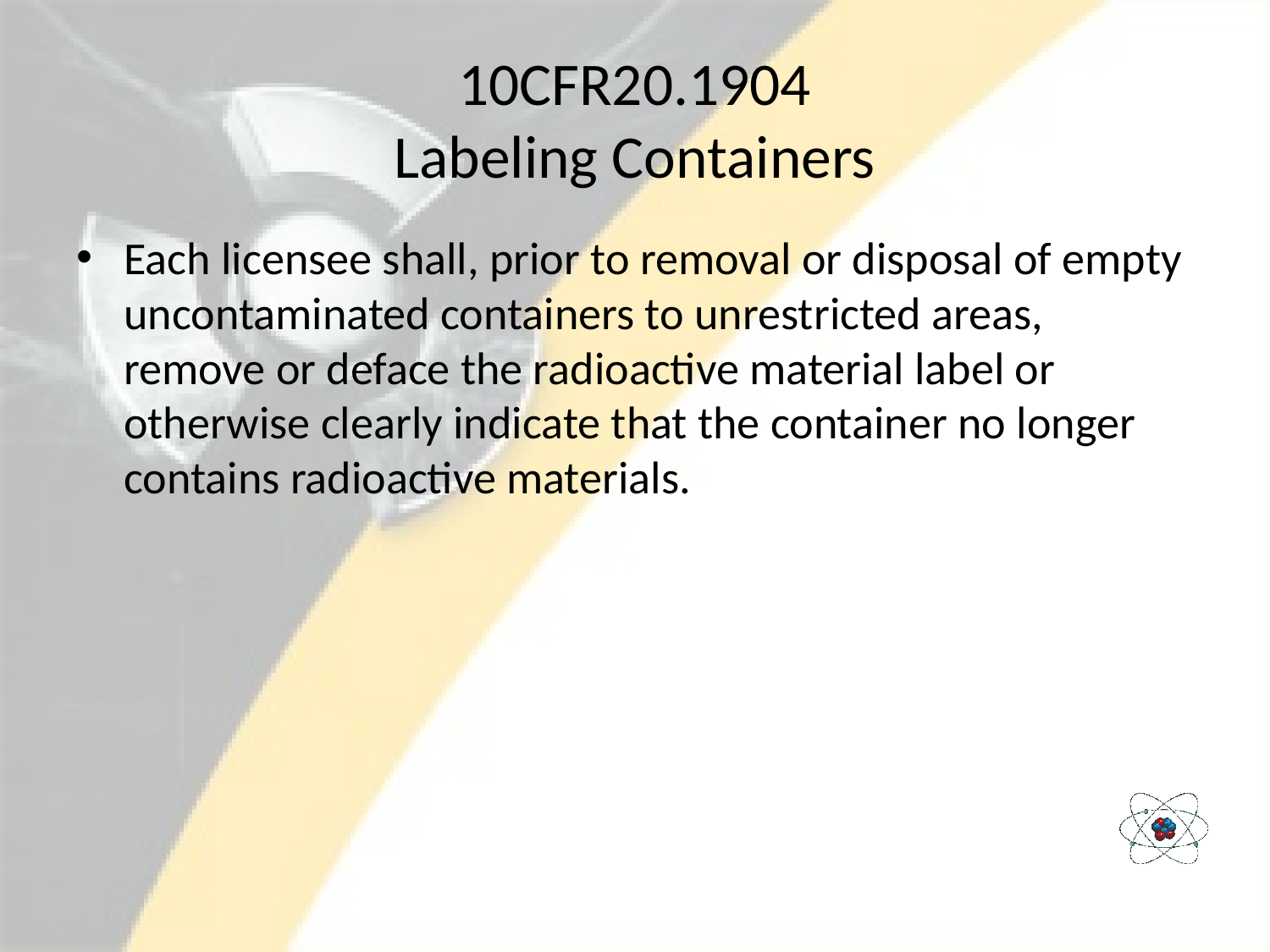

# 10CFR20.1904 Labeling Containers
Each licensee shall, prior to removal or disposal of empty uncontaminated containers to unrestricted areas, remove or deface the radioactive material label or otherwise clearly indicate that the container no longer contains radioactive materials.